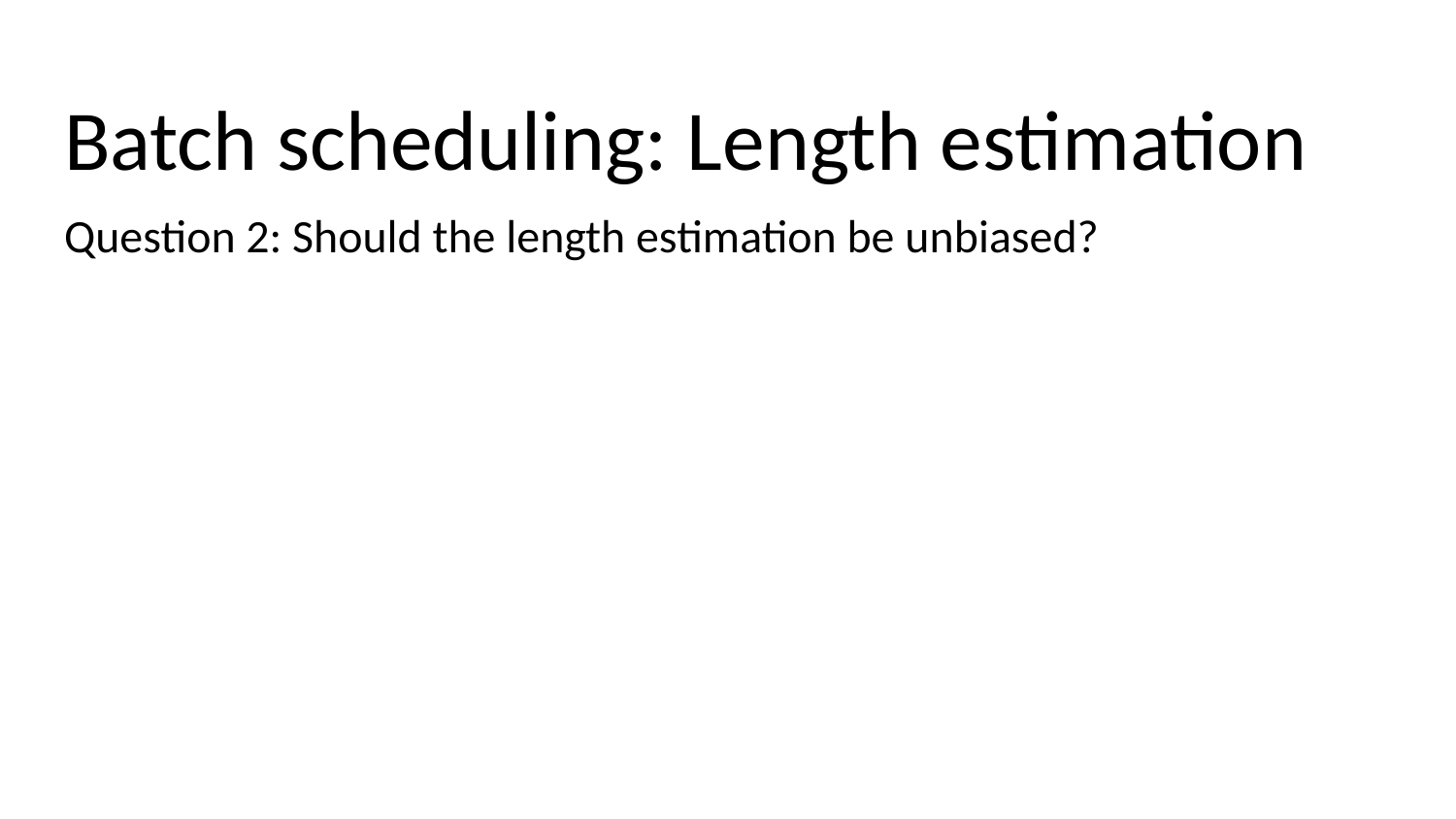

# Batch scheduling: Length estimation
Question 2: Should the length estimation be unbiased?